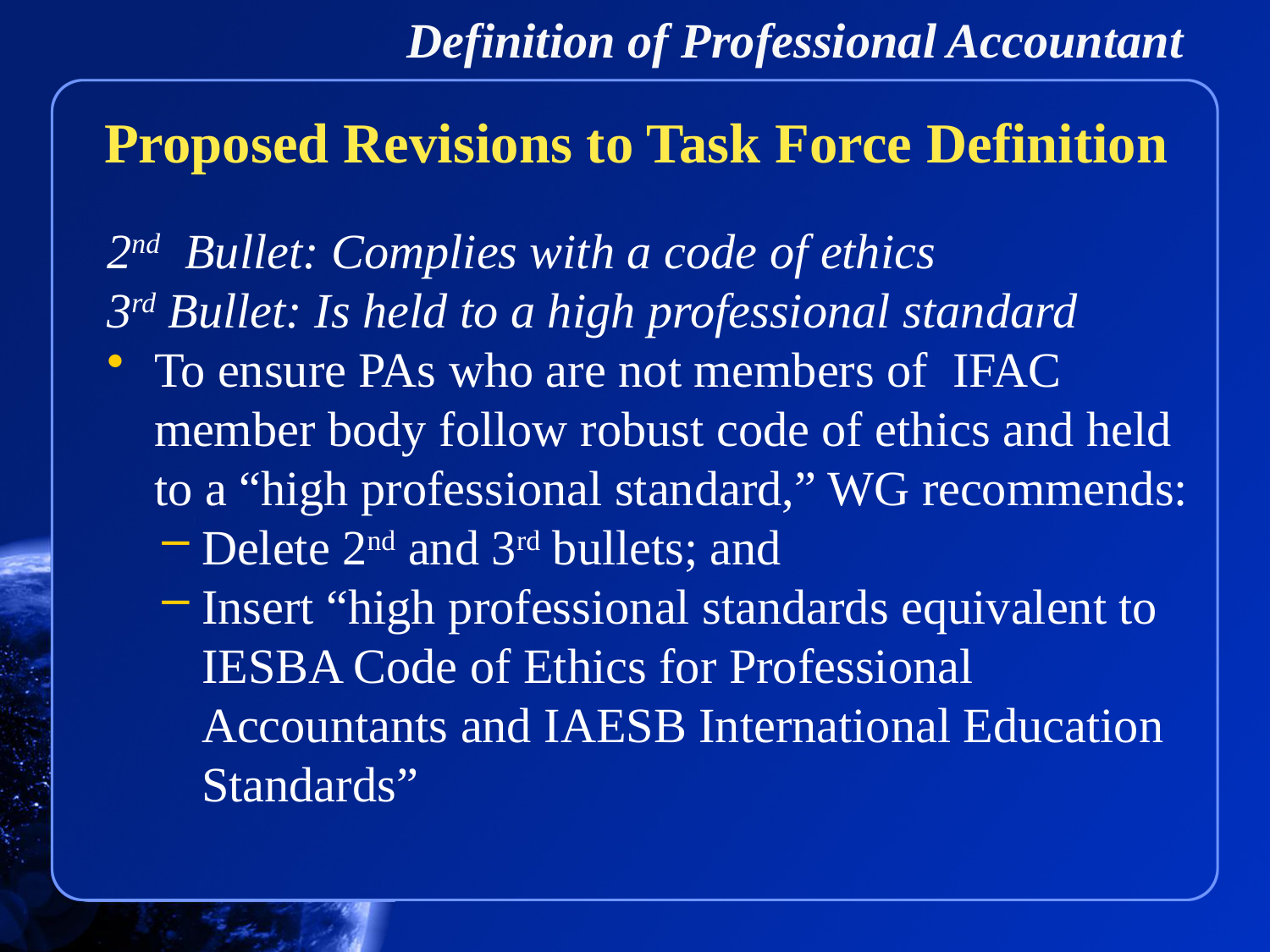

# Definition of Professional Accountant
Proposed Revisions to Task Force Definition
2nd  Bullet: Complies with a code of ethics
3rd Bullet: Is held to a high professional standard
To ensure PAs who are not members of  IFAC member body follow robust code of ethics and held to a “high professional standard,” WG recommends:
Delete 2nd and 3rd bullets; and
Insert “high professional standards equivalent to IESBA Code of Ethics for Professional Accountants and IAESB International Education Standards”